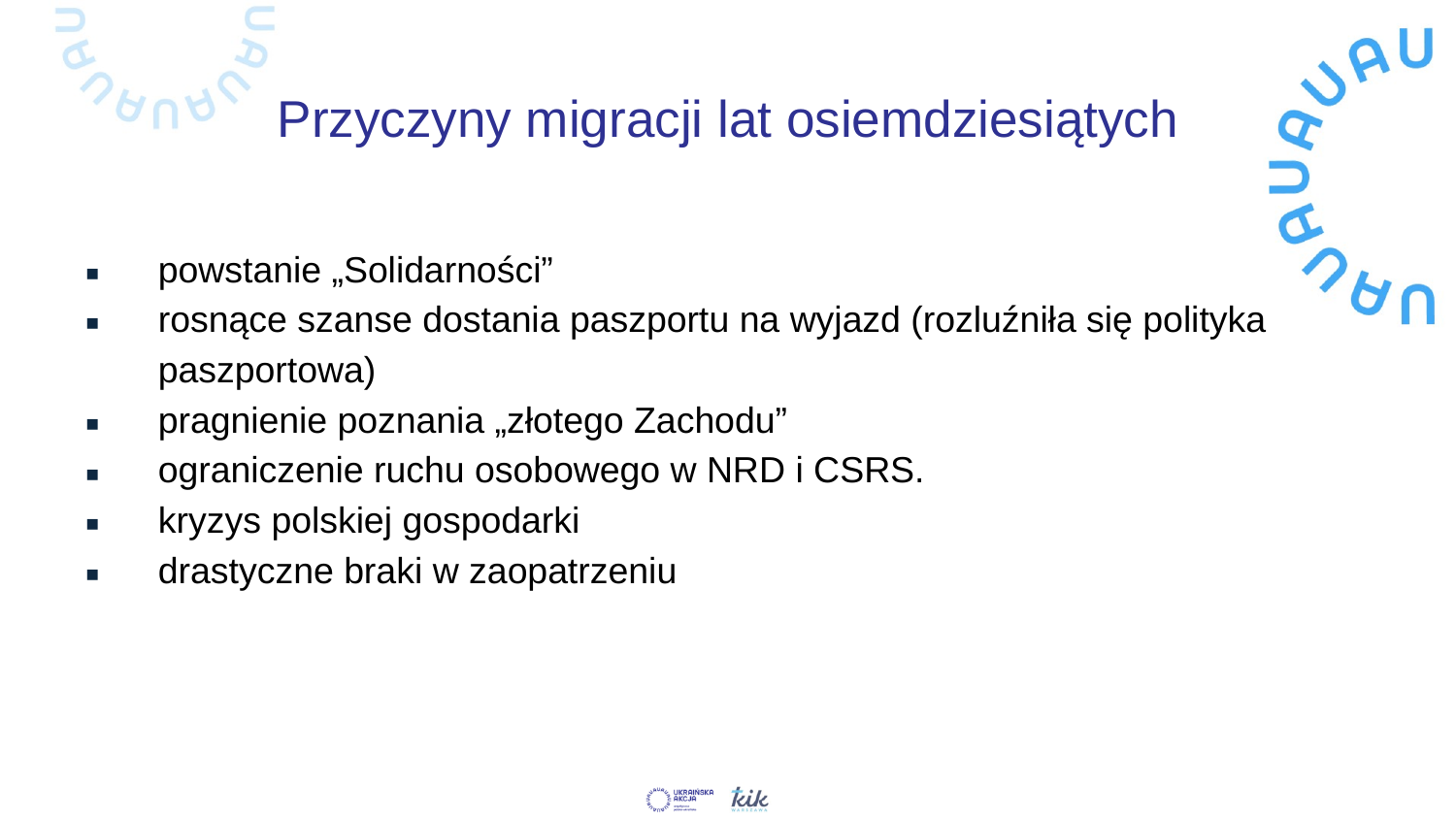

# Przyczyny migracji lat osiemdziesiątych
powstanie „Solidarności”
rosnące szanse dostania paszportu na wyjazd (rozluźniła się polityka paszportowa)
pragnienie poznania „złotego Zachodu”
ograniczenie ruchu osobowego w NRD i CSRS.
kryzys polskiej gospodarki
drastyczne braki w zaopatrzeniu